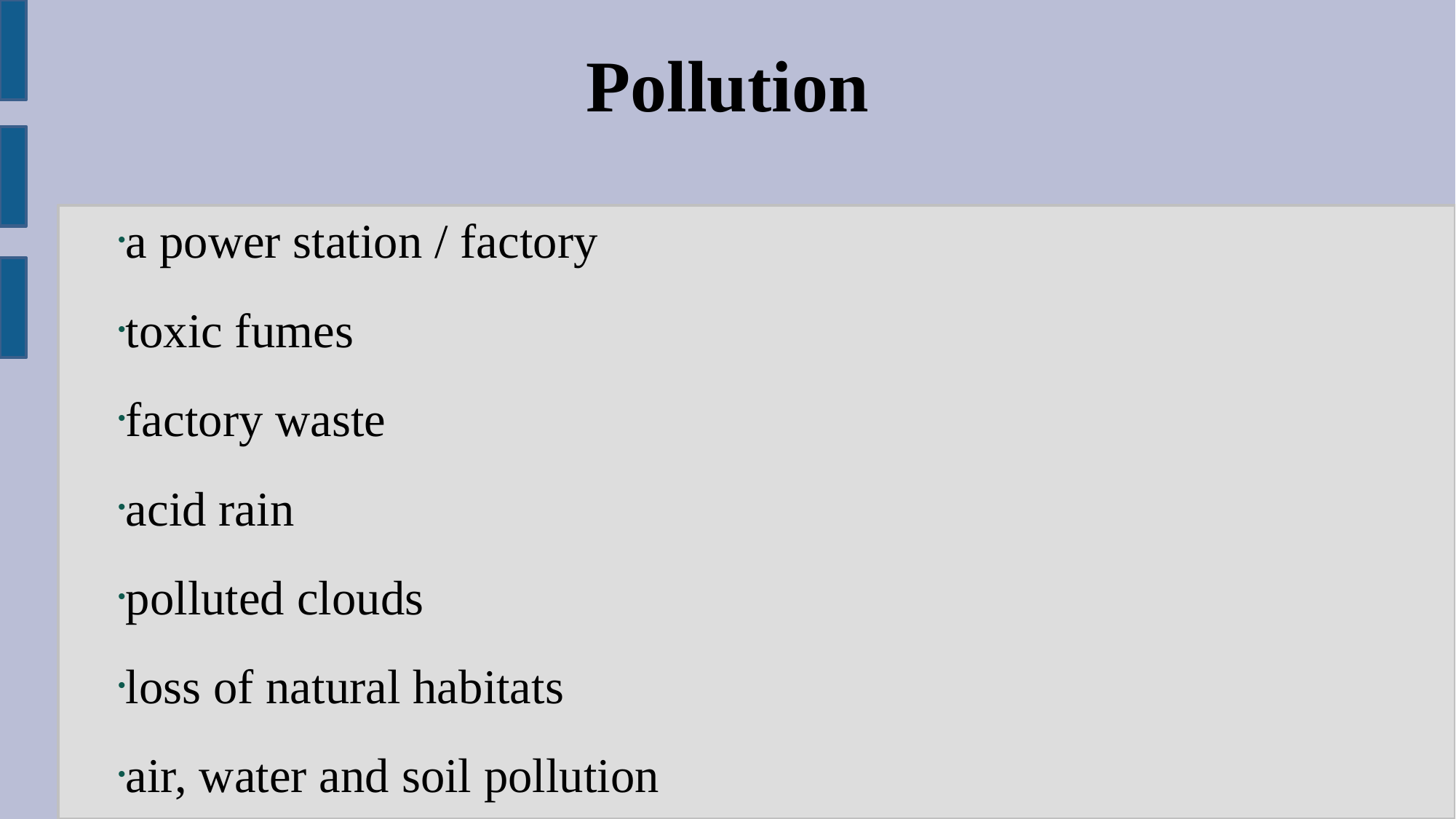

Рollution
a power station / factory
toxic fumes
factory waste
acid rain
polluted clouds
loss of natural habitats
air, water and soil pollution
fish and plant species dying